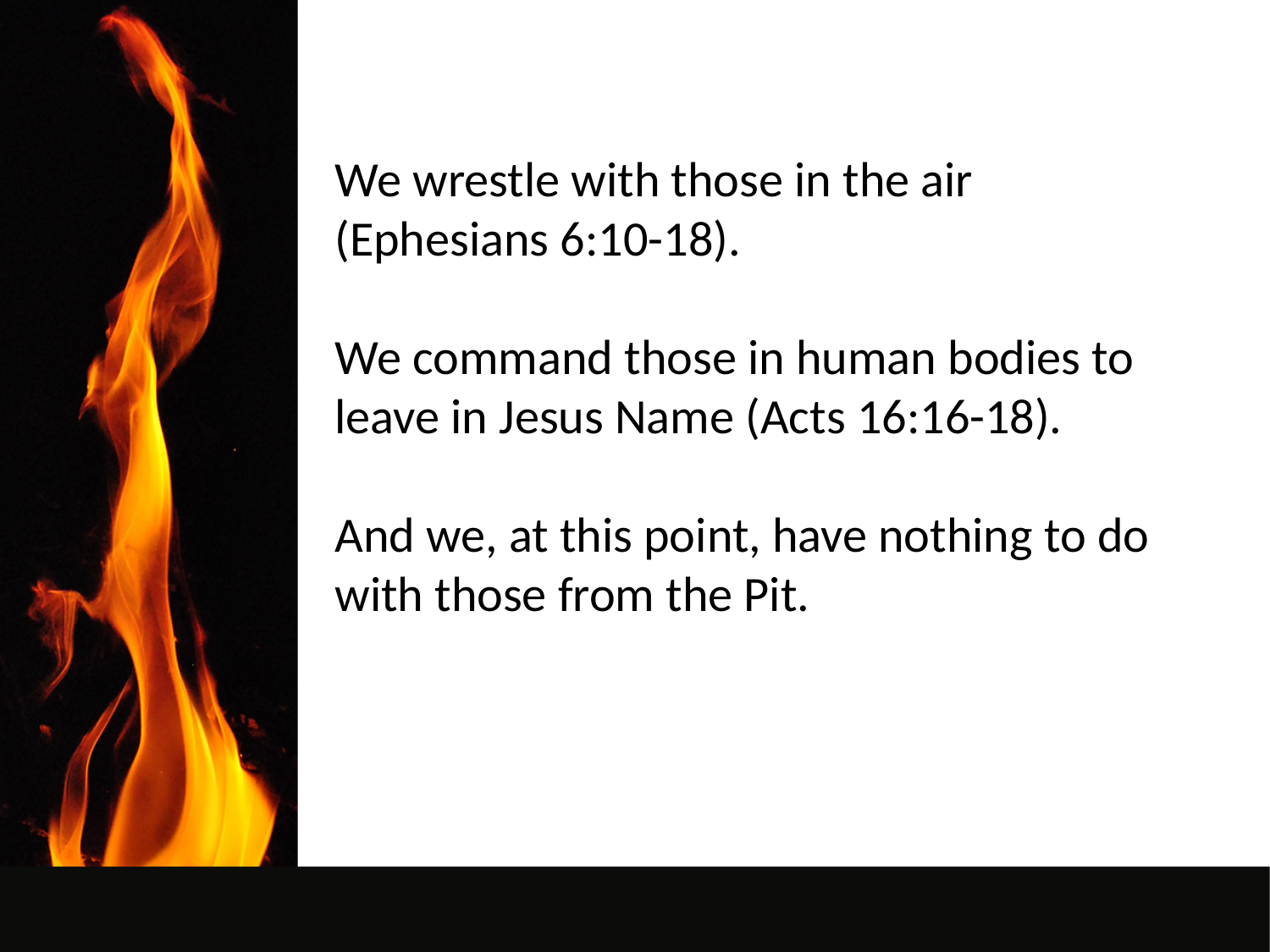

We wrestle with those in the air
(Ephesians 6:10-18).

We command those in human bodies to leave in Jesus Name (Acts 16:16-18).

And we, at this point, have nothing to do with those from the Pit.